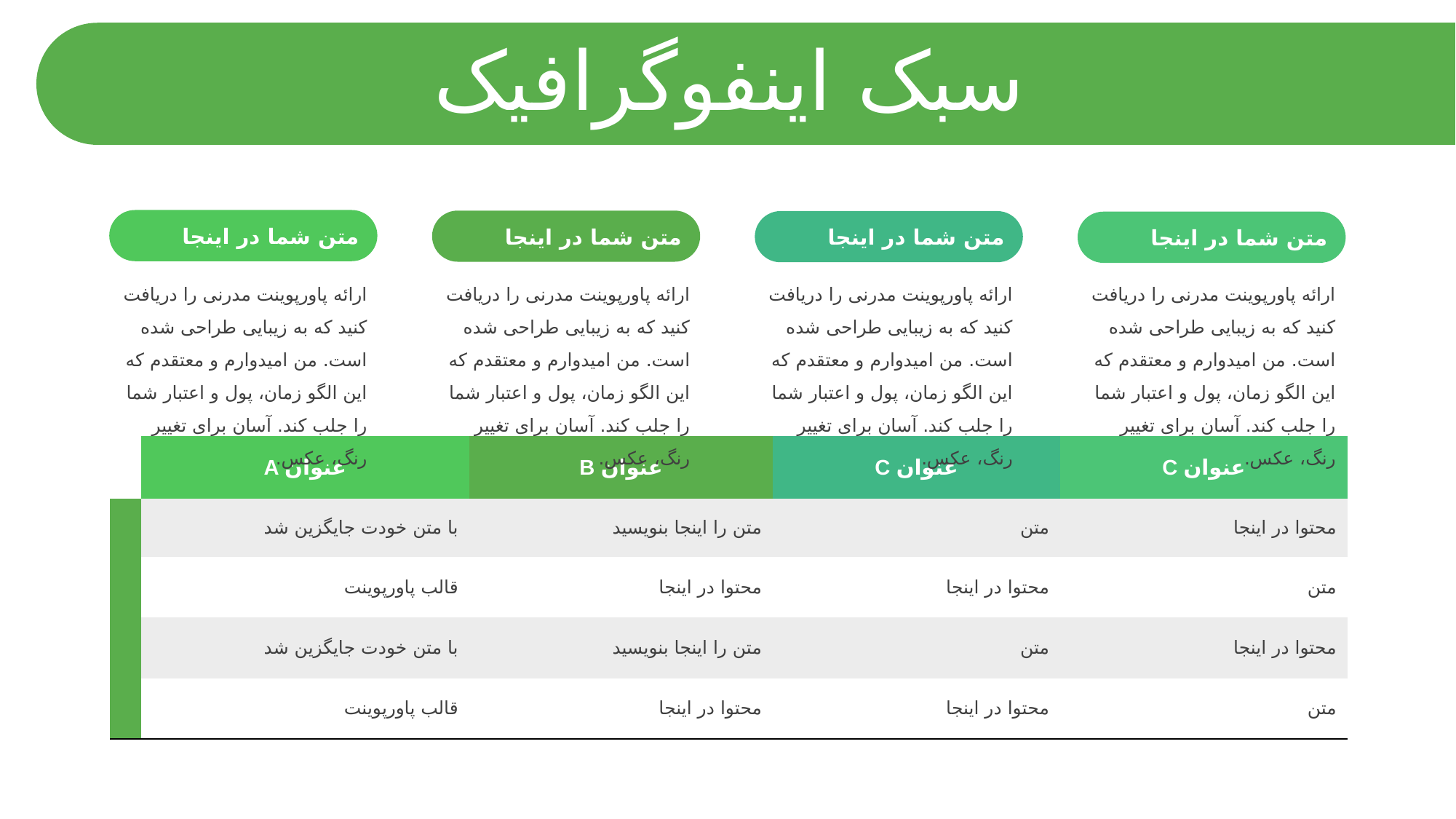

سبک اینفوگرافیک
متن شما در اینجا
متن شما در اینجا
متن شما در اینجا
متن شما در اینجا
ارائه پاورپوینت مدرنی را دریافت کنید که به زیبایی طراحی شده است. من امیدوارم و معتقدم که این الگو زمان، پول و اعتبار شما را جلب کند. آسان برای تغییر رنگ، عکس.
ارائه پاورپوینت مدرنی را دریافت کنید که به زیبایی طراحی شده است. من امیدوارم و معتقدم که این الگو زمان، پول و اعتبار شما را جلب کند. آسان برای تغییر رنگ، عکس.
ارائه پاورپوینت مدرنی را دریافت کنید که به زیبایی طراحی شده است. من امیدوارم و معتقدم که این الگو زمان، پول و اعتبار شما را جلب کند. آسان برای تغییر رنگ، عکس.
ارائه پاورپوینت مدرنی را دریافت کنید که به زیبایی طراحی شده است. من امیدوارم و معتقدم که این الگو زمان، پول و اعتبار شما را جلب کند. آسان برای تغییر رنگ، عکس.
|  | A عنوان | B عنوان | C عنوان | C عنوان |
| --- | --- | --- | --- | --- |
|  | با متن خودت جایگزین شد | متن را اینجا بنویسید | متن | محتوا در اینجا |
|  | قالب پاورپوینت | محتوا در اینجا | محتوا در اینجا | متن |
|  | با متن خودت جایگزین شد | متن را اینجا بنویسید | متن | محتوا در اینجا |
|  | قالب پاورپوینت | محتوا در اینجا | محتوا در اینجا | متن |